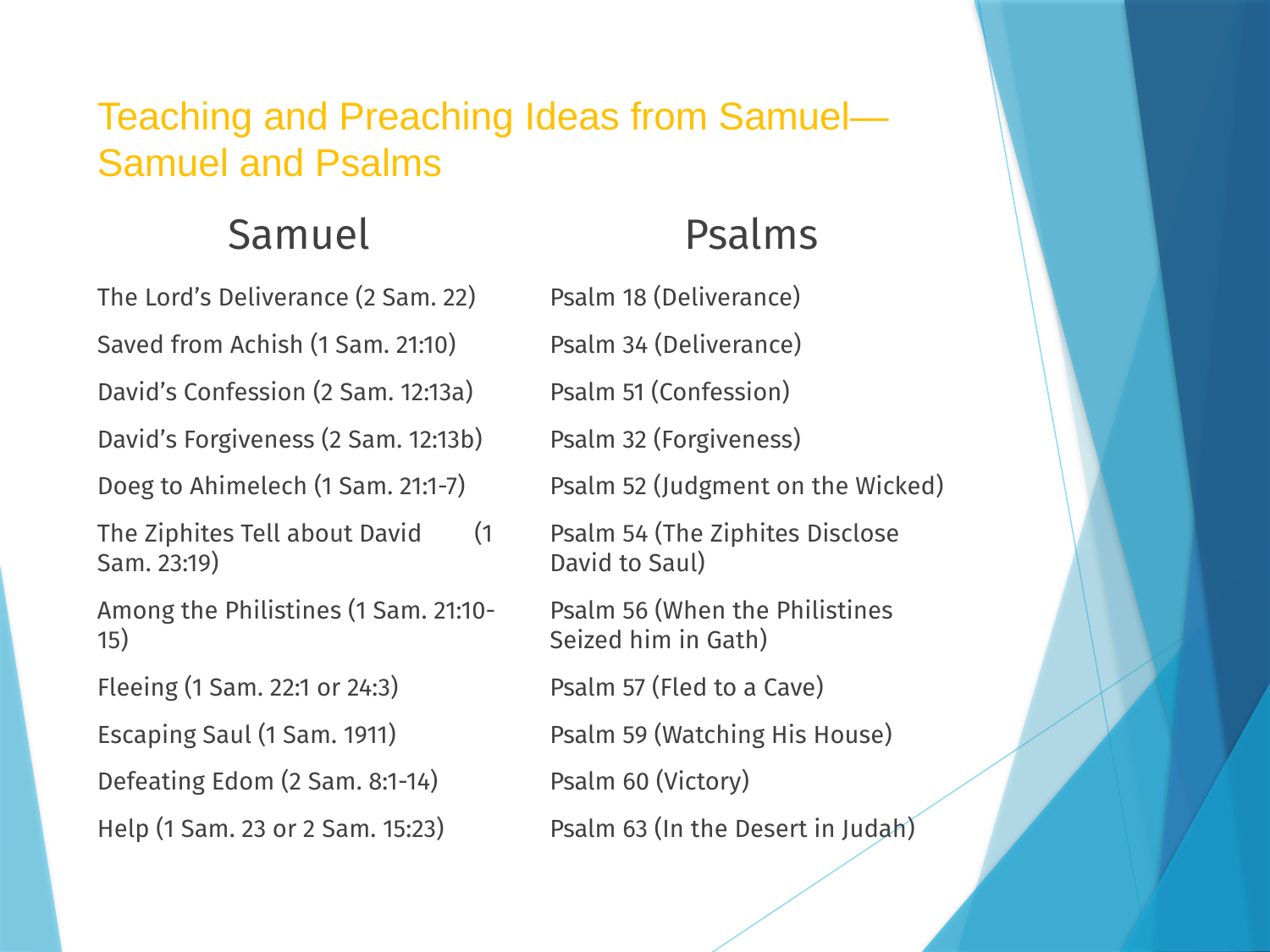

# Teaching and Preaching Ideas from Samuel—Samuel and Psalms
Samuel
Psalms
The Lord’s Deliverance (2 Sam. 22)
Saved from Achish (1 Sam. 21:10)
David’s Confession (2 Sam. 12:13a)
David’s Forgiveness (2 Sam. 12:13b)
Doeg to Ahimelech (1 Sam. 21:1-7)
The Ziphites Tell about David        (1 Sam. 23:19)
Among the Philistines (1 Sam. 21:10-15)
Fleeing (1 Sam. 22:1 or 24:3)
Escaping Saul (1 Sam. 1911)
Defeating Edom (2 Sam. 8:1-14)
Help (1 Sam. 23 or 2 Sam. 15:23)
Psalm 18 (Deliverance)
Psalm 34 (Deliverance)
Psalm 51 (Confession)
Psalm 32 (Forgiveness)
Psalm 52 (Judgment on the Wicked)
Psalm 54 (The Ziphites Disclose David to Saul)
Psalm 56 (When the Philistines Seized him in Gath)
Psalm 57 (Fled to a Cave)
Psalm 59 (Watching His House)
Psalm 60 (Victory)
Psalm 63 (In the Desert in Judah)